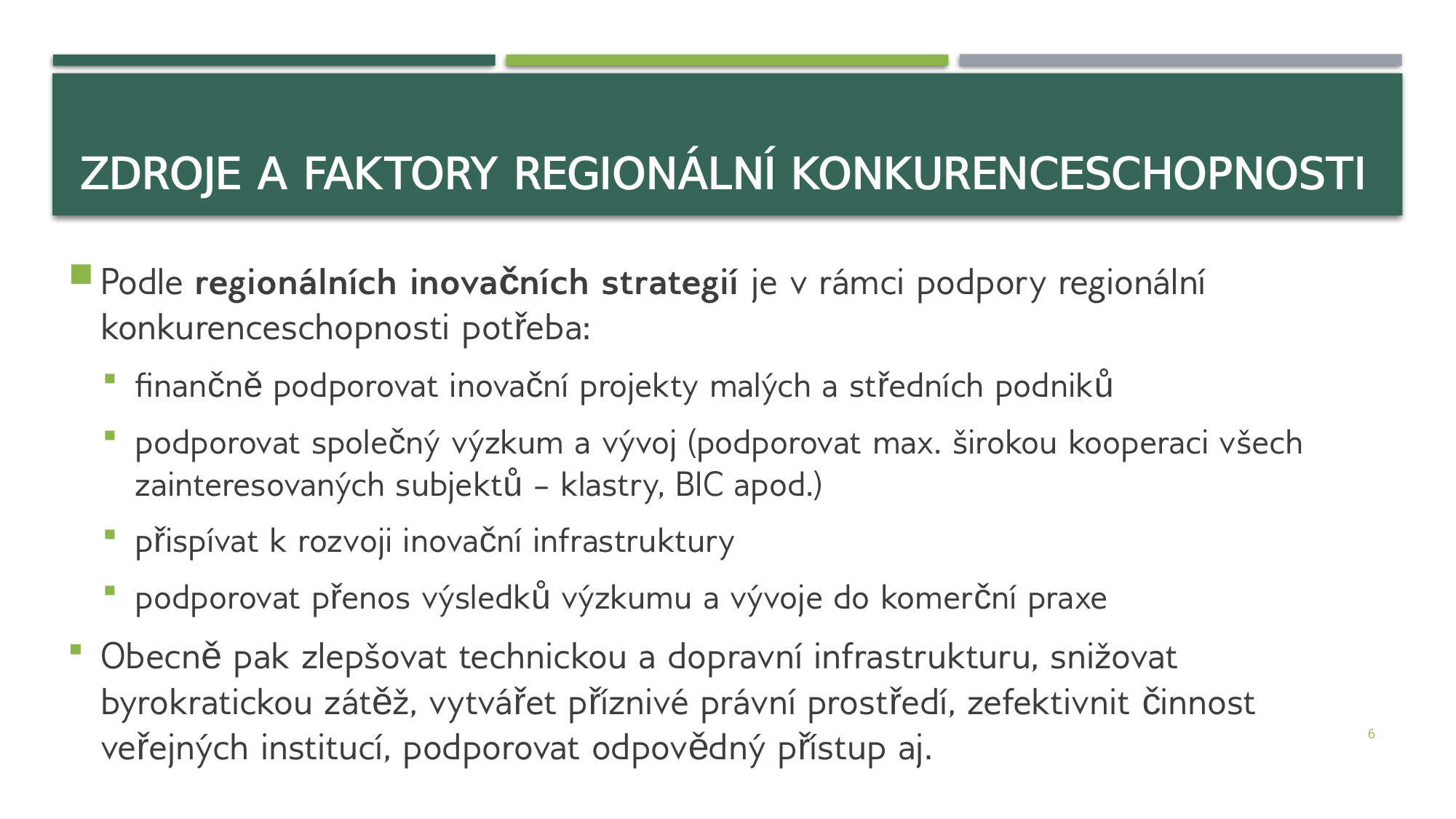

# Zdroje a faktory regionální konkurenceschopnosti
Podle regionálních inovačních strategií je v rámci podpory regionální konkurenceschopnosti potřeba:
finančně podporovat inovační projekty malých a středních podniků
podporovat společný výzkum a vývoj (podporovat max. širokou kooperaci všech zainteresovaných subjektů – klastry, BIC apod.)
přispívat k rozvoji inovační infrastruktury
podporovat přenos výsledků výzkumu a vývoje do komerční praxe
Obecně pak zlepšovat technickou a dopravní infrastrukturu, snižovat byrokratickou zátěž, vytvářet příznivé právní prostředí, zefektivnit činnost veřejných institucí, podporovat odpovědný přístup aj.
6